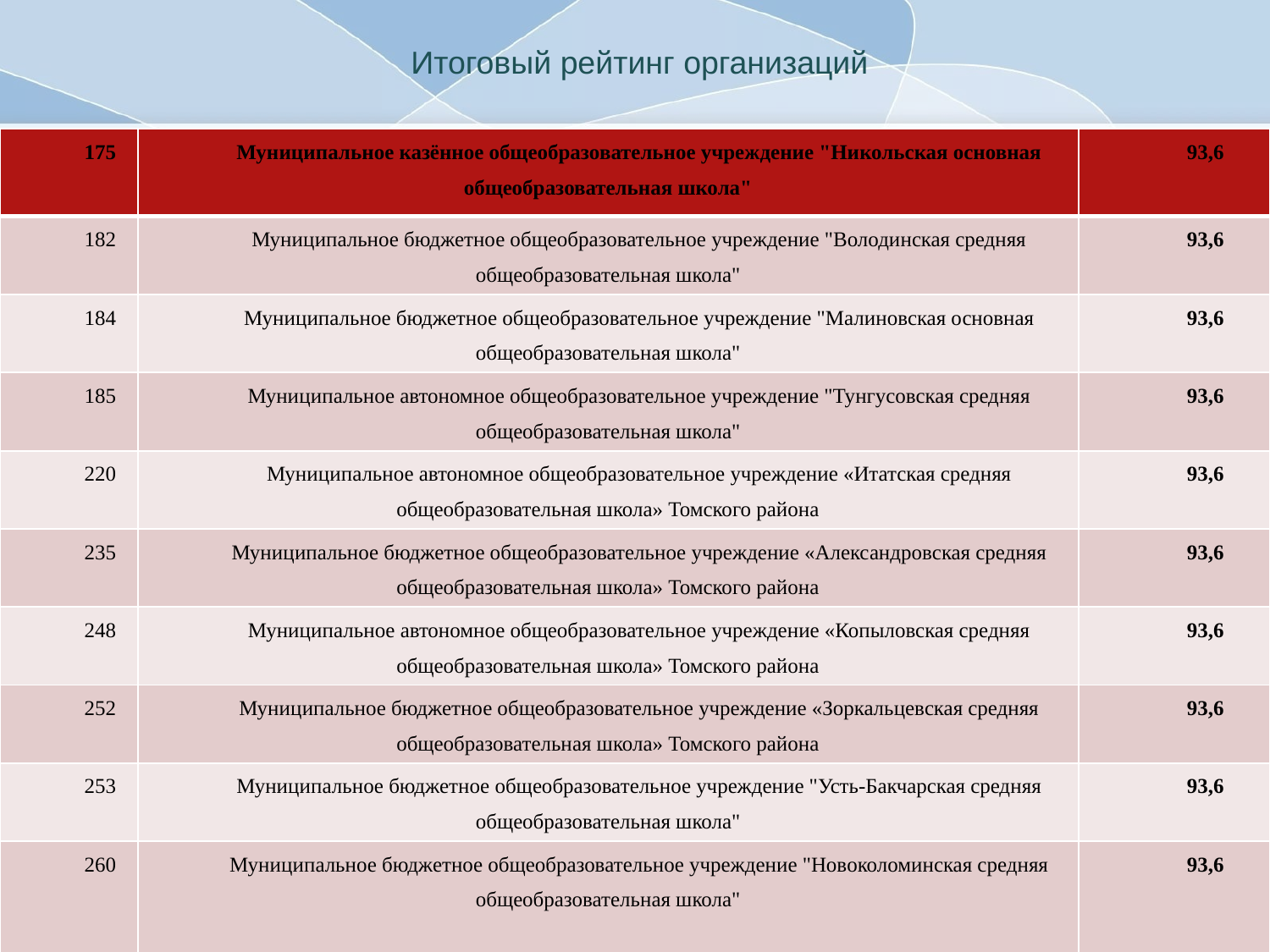

# Итоговый рейтинг организаций
| 175 | Муниципальное казённое общеобразовательное учреждение "Никольская основная общеобразовательная школа" | 93,6 |
| --- | --- | --- |
| 182 | Муниципальное бюджетное общеобразовательное учреждение "Володинская средняя общеобразовательная школа" | 93,6 |
| 184 | Муниципальное бюджетное общеобразовательное учреждение "Малиновская основная общеобразовательная школа" | 93,6 |
| 185 | Муниципальное автономное общеобразовательное учреждение "Тунгусовская средняя общеобразовательная школа" | 93,6 |
| 220 | Муниципальное автономное общеобразовательное учреждение «Итатская средняя общеобразовательная школа» Томского района | 93,6 |
| 235 | Муниципальное бюджетное общеобразовательное учреждение «Александровская средняя общеобразовательная школа» Томского района | 93,6 |
| 248 | Муниципальное автономное общеобразовательное учреждение «Копыловская средняя общеобразовательная школа» Томского района | 93,6 |
| 252 | Муниципальное бюджетное общеобразовательное учреждение «Зоркальцевская средняя общеобразовательная школа» Томского района | 93,6 |
| 253 | Муниципальное бюджетное общеобразовательное учреждение "Усть-Бакчарская средняя общеобразовательная школа" | 93,6 |
| 260 | Муниципальное бюджетное общеобразовательное учреждение "Новоколоминская средняя общеобразовательная школа" | 93,6 |